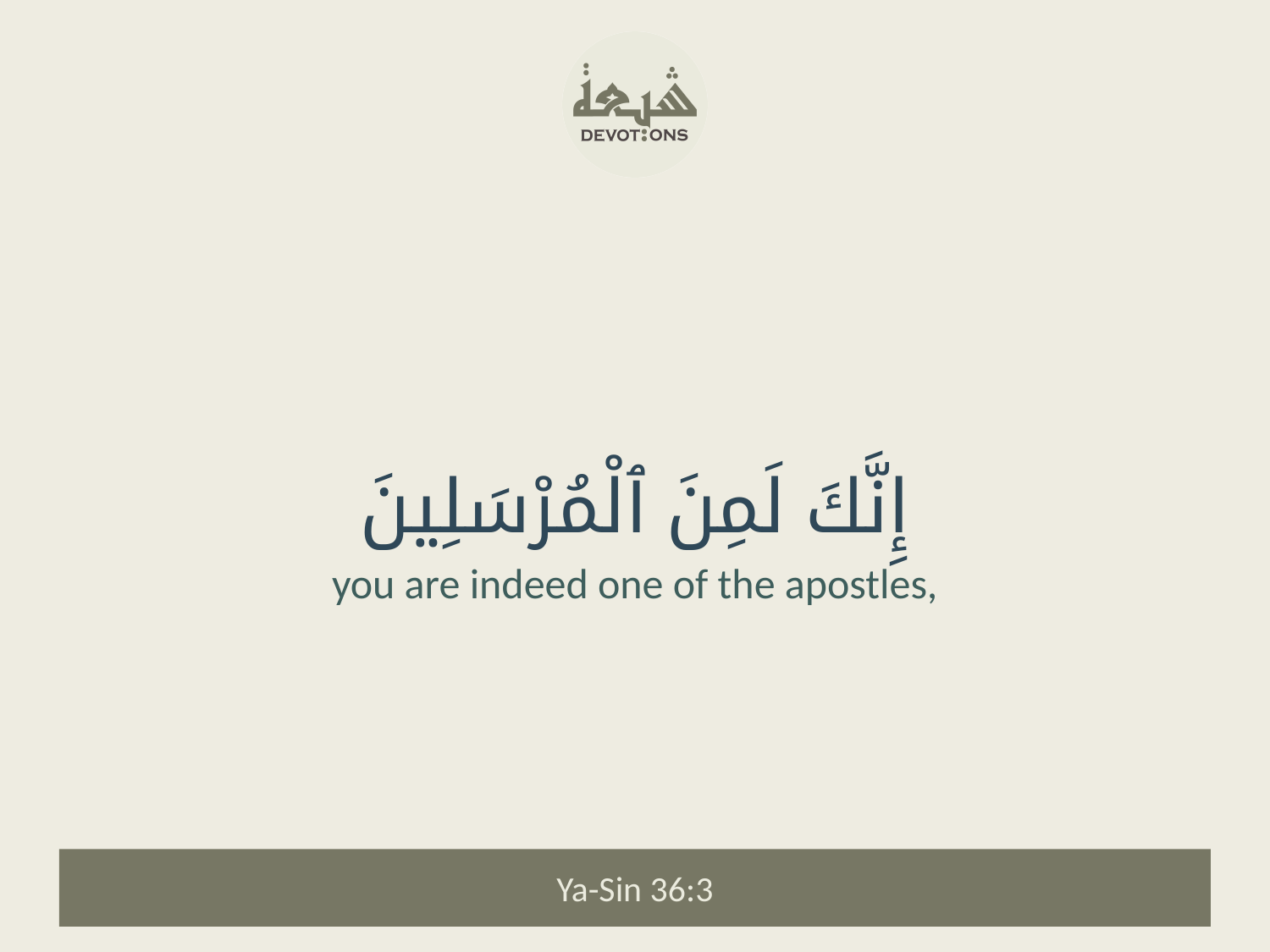

إِنَّكَ لَمِنَ ٱلْمُرْسَلِينَ
you are indeed one of the apostles,
Ya-Sin 36:3